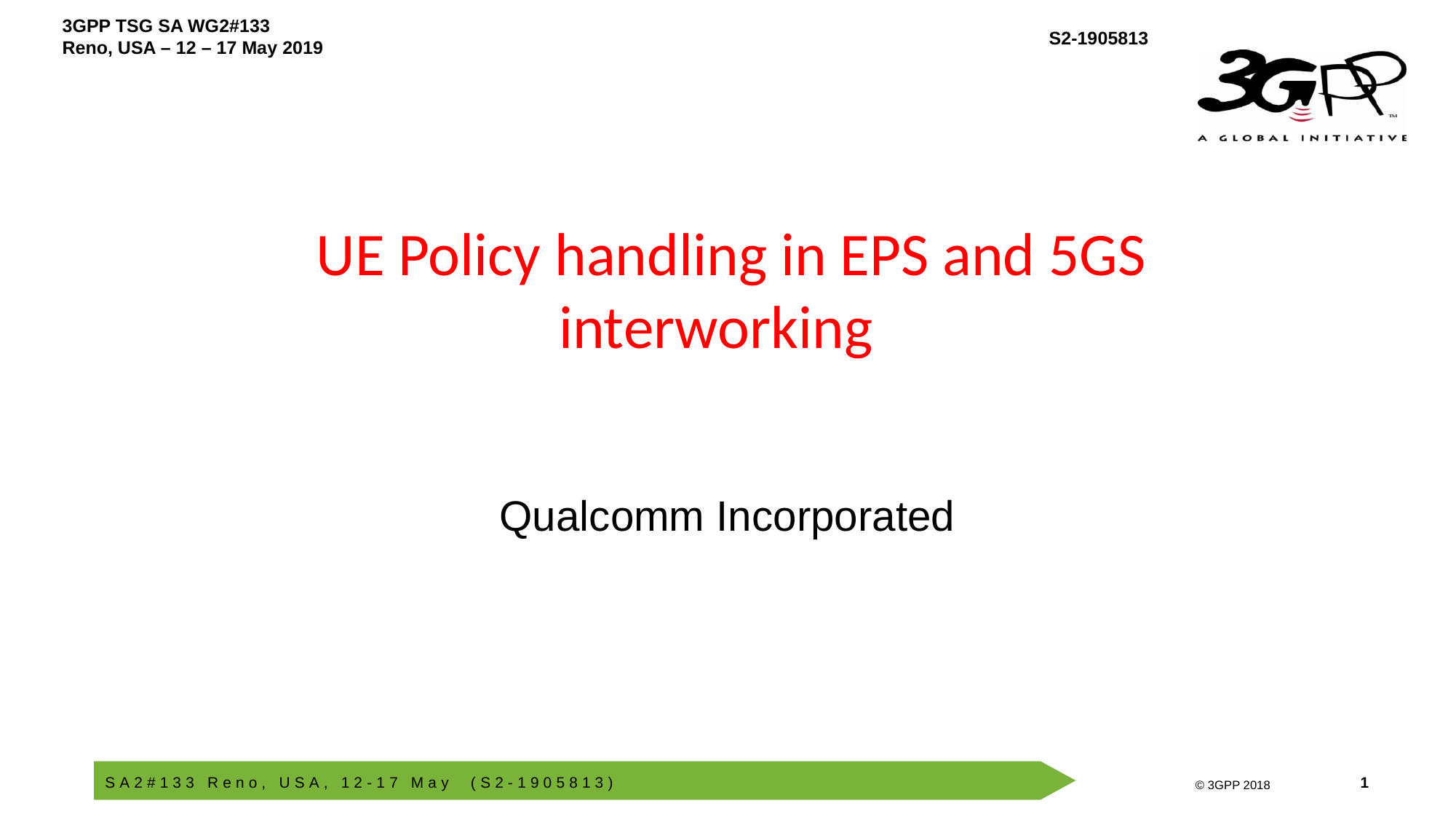

# UE Policy handling in EPS and 5GS interworking
Qualcomm Incorporated